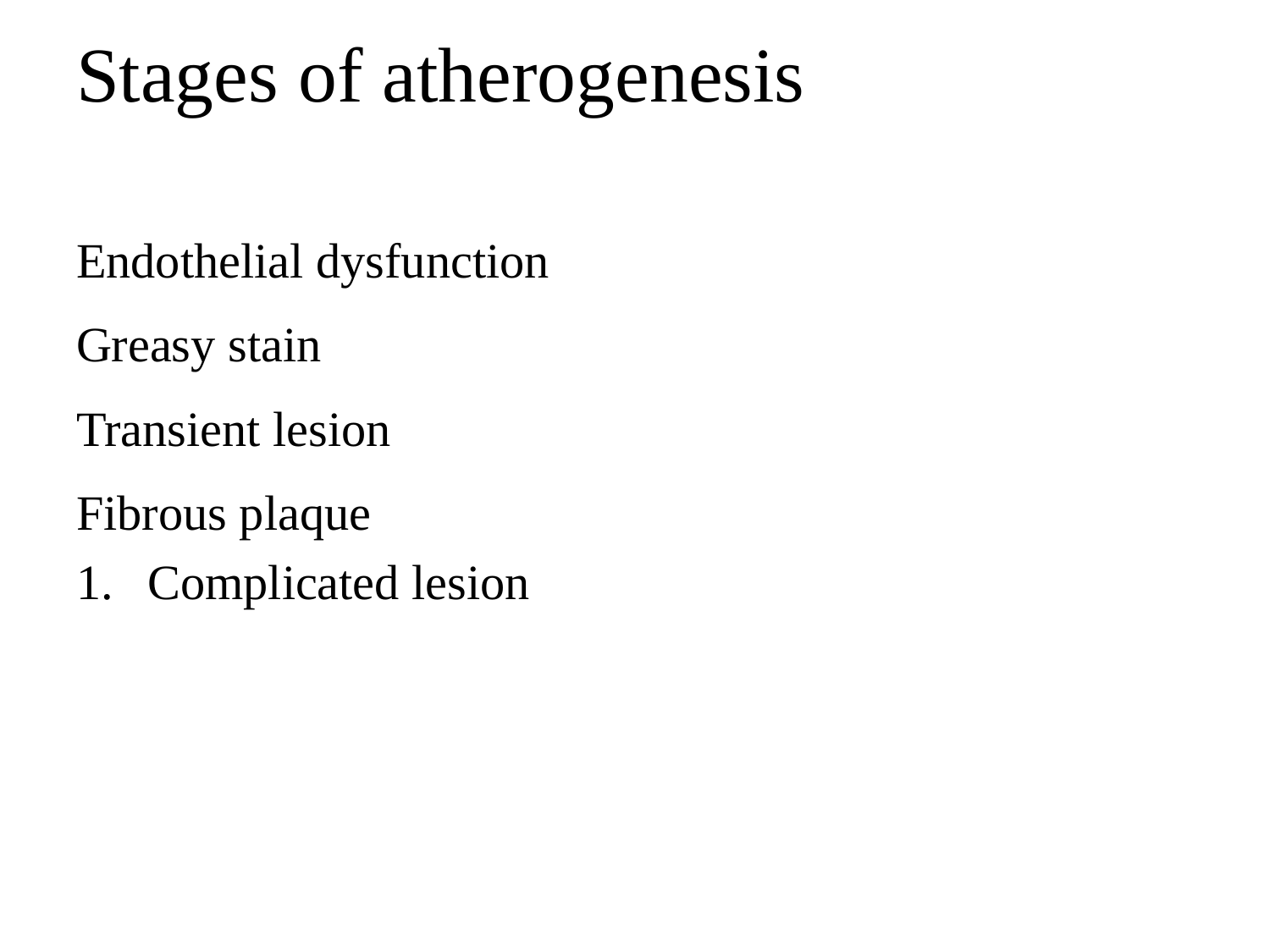

# Stages of atherogenesis

Endothelial dysfunction
Greasy stain
Transient lesion
Fibrous plaque
Complicated lesion